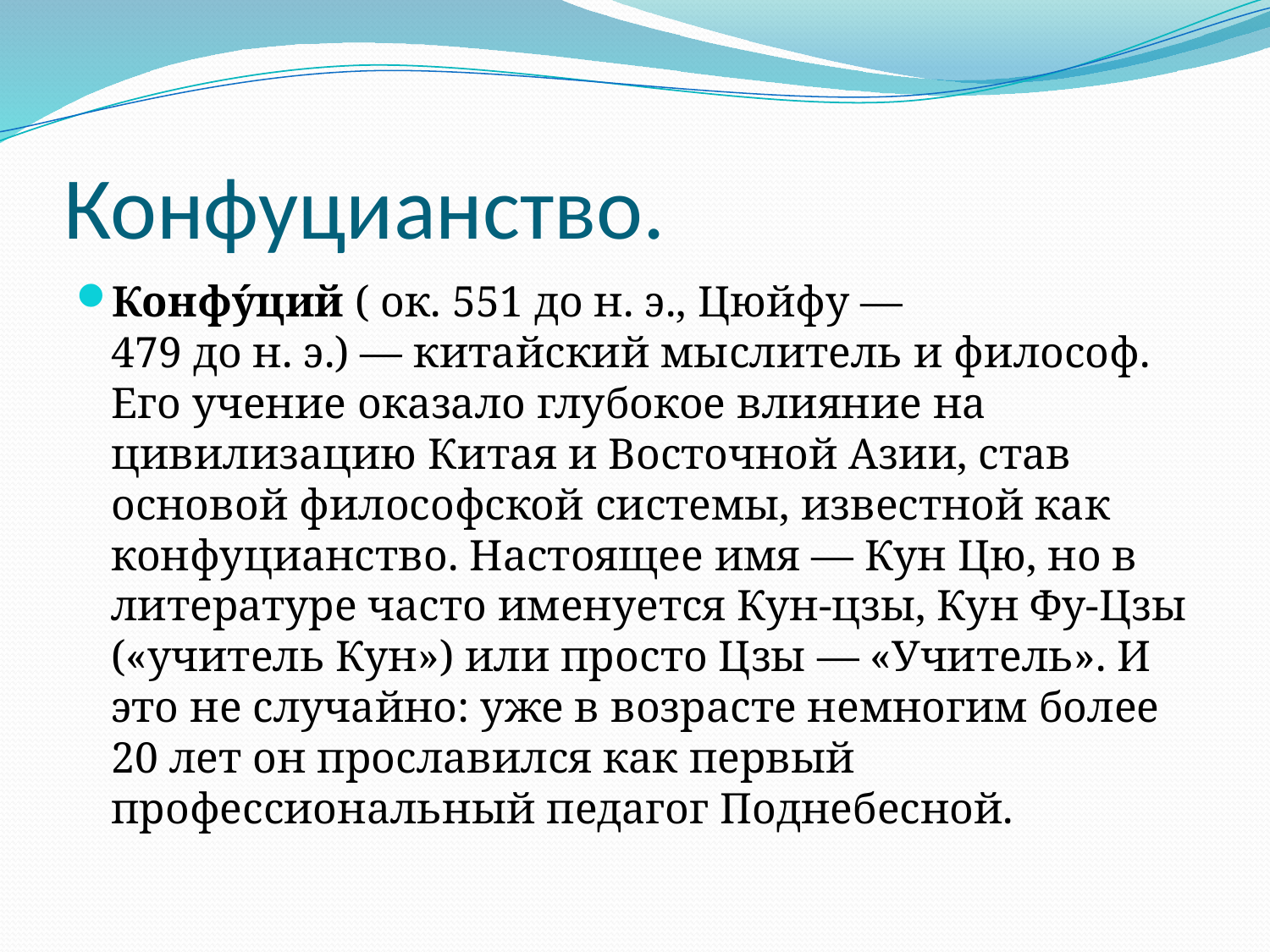

# Конфуцианство.
Конфу́ций ( ок. 551 до н. э., Цюйфу — 479 до н. э.) — китайский мыслитель и философ. Его учение оказало глубокое влияние на цивилизацию Китая и Восточной Азии, став основой философской системы, известной как конфуцианство. Настоящее имя — Кун Цю, но в литературе часто именуется Кун-цзы, Кун Фу-Цзы («учитель Кун») или просто Цзы — «Учитель». И это не случайно: уже в возрасте немногим более 20 лет он прославился как первый профессиональный педагог Поднебесной.